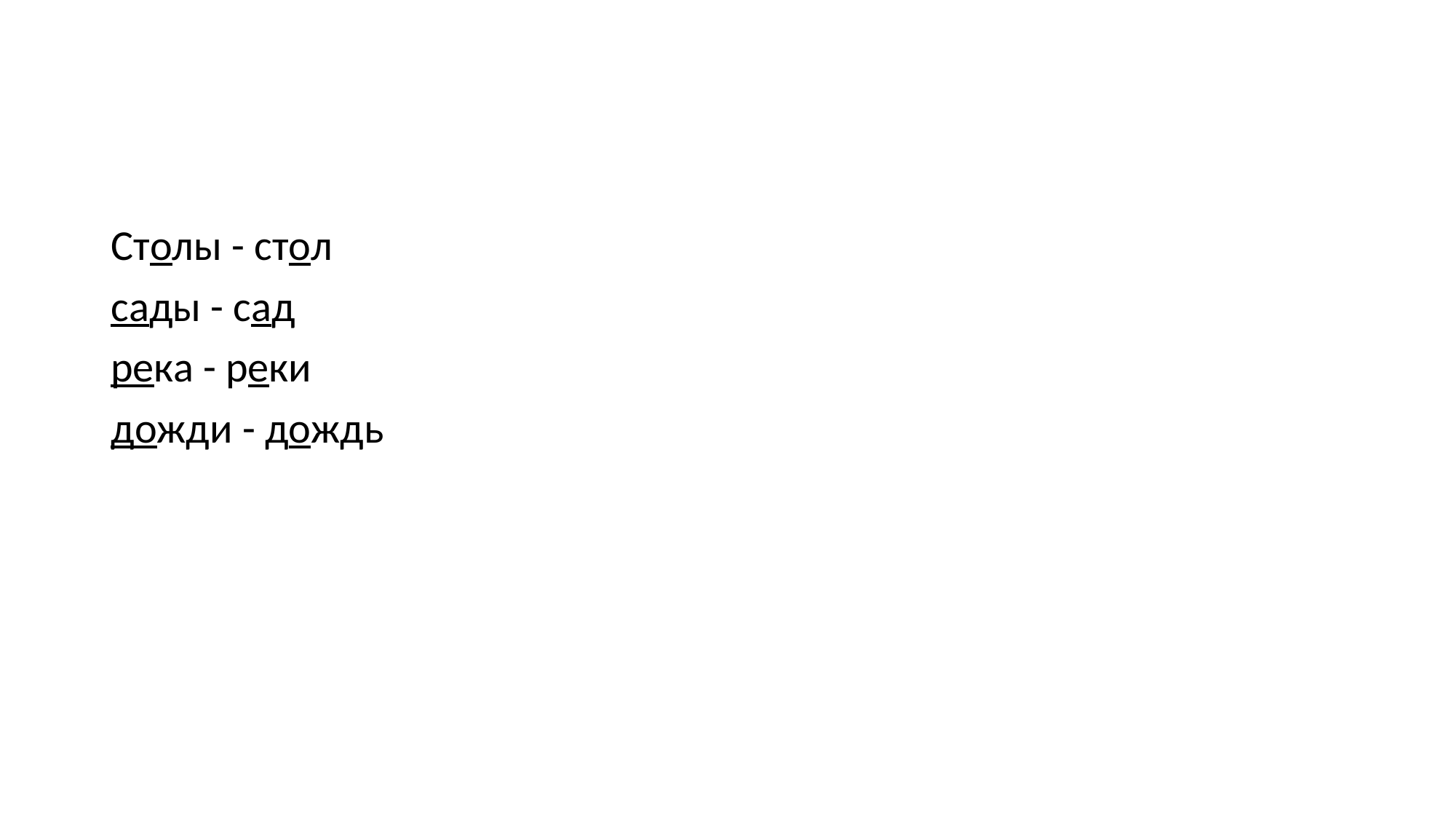

#
Столы - стол
сады - сад
река - реки
дожди - дождь